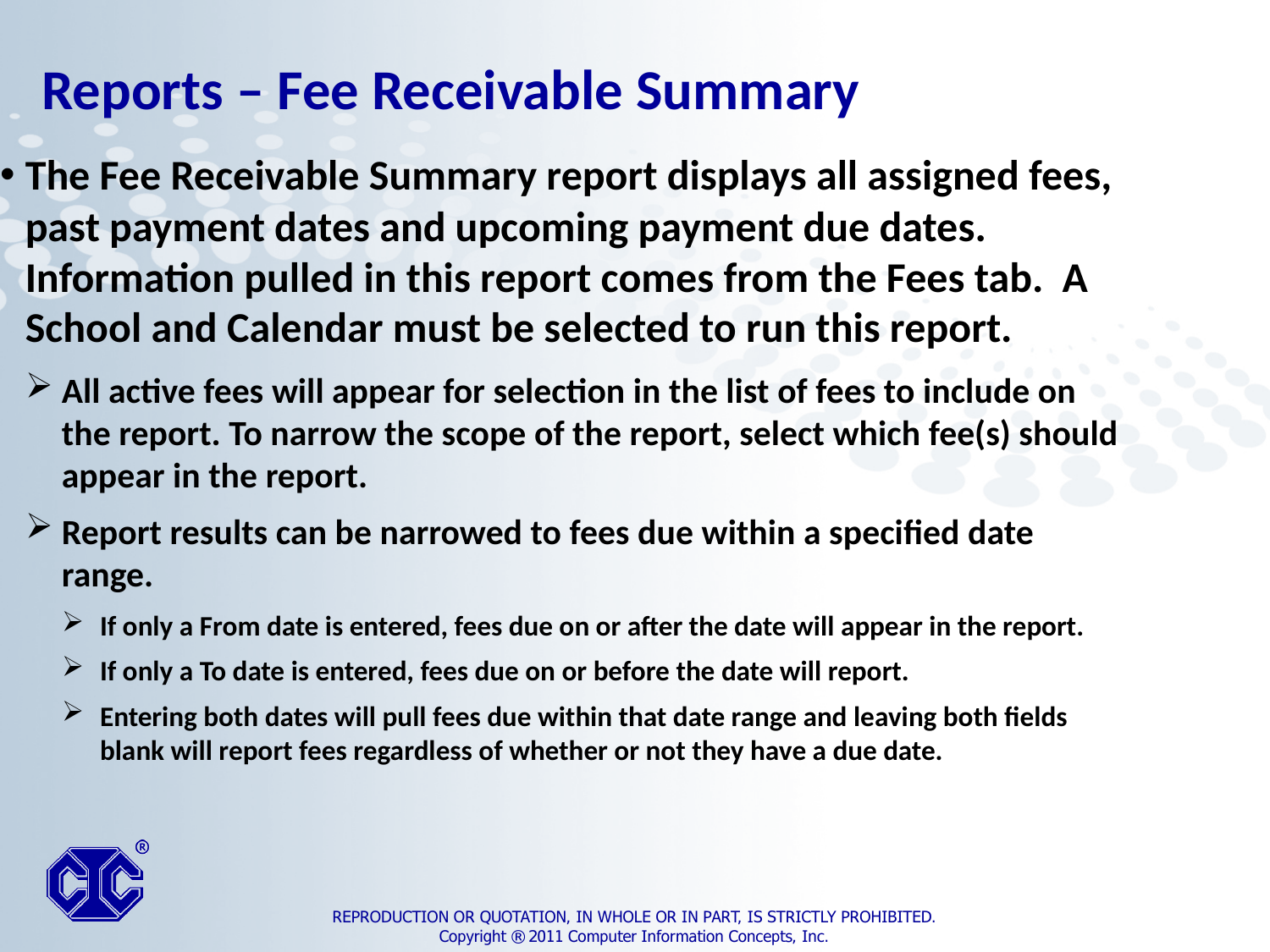

# Reports – Fee Receivable Summary
The Fee Receivable Summary report displays all assigned fees, past payment dates and upcoming payment due dates. Information pulled in this report comes from the Fees tab.  A School and Calendar must be selected to run this report.
All active fees will appear for selection in the list of fees to include on the report. To narrow the scope of the report, select which fee(s) should appear in the report.
Report results can be narrowed to fees due within a specified date range.
If only a From date is entered, fees due on or after the date will appear in the report.
If only a To date is entered, fees due on or before the date will report.
Entering both dates will pull fees due within that date range and leaving both fields blank will report fees regardless of whether or not they have a due date.